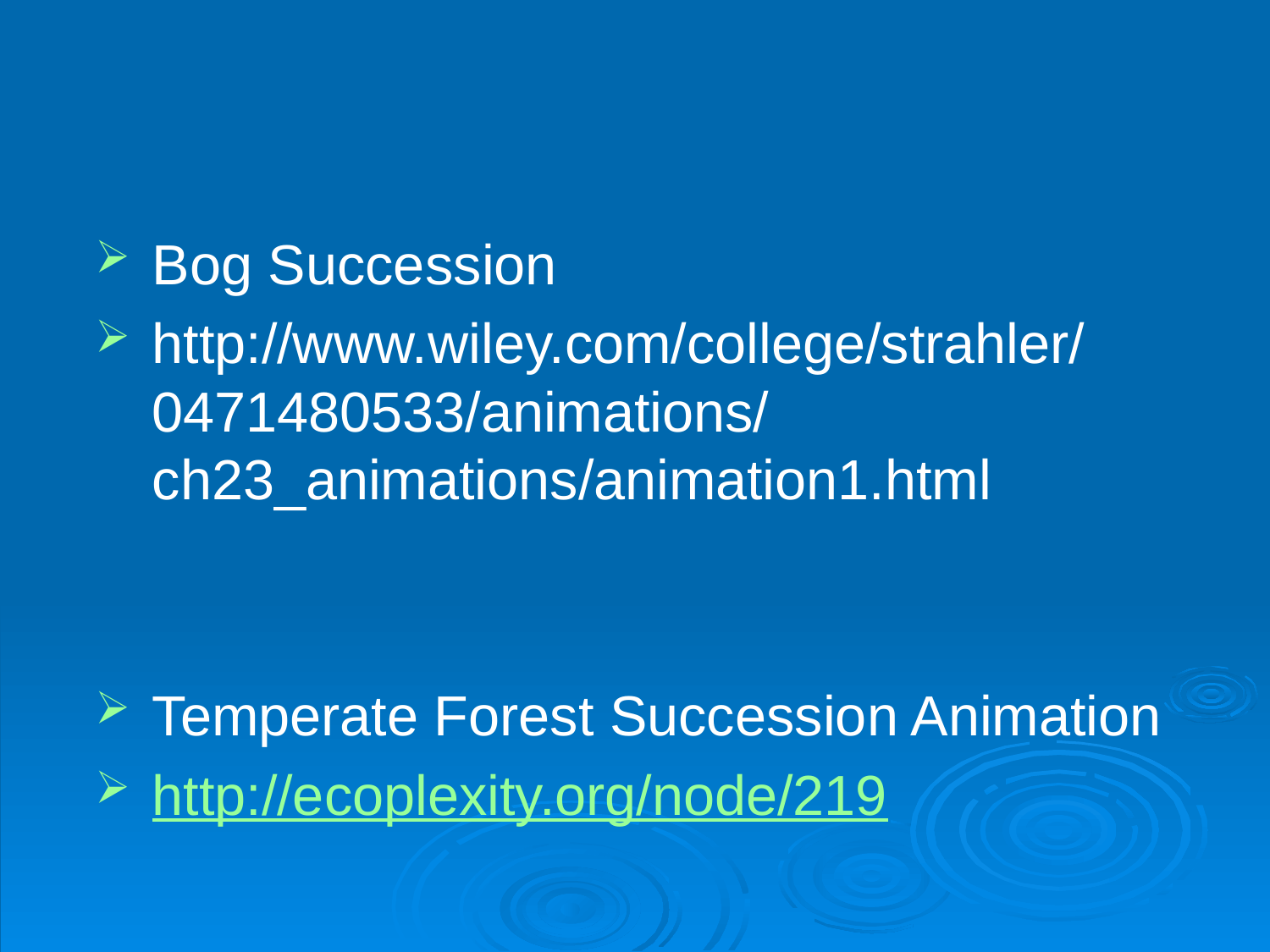

#
Bog Succession
http://www.wiley.com/college/strahler/0471480533/animations/ch23_animations/animation1.html

Temperate Forest Succession Animation
http://ecoplexity.org/node/219